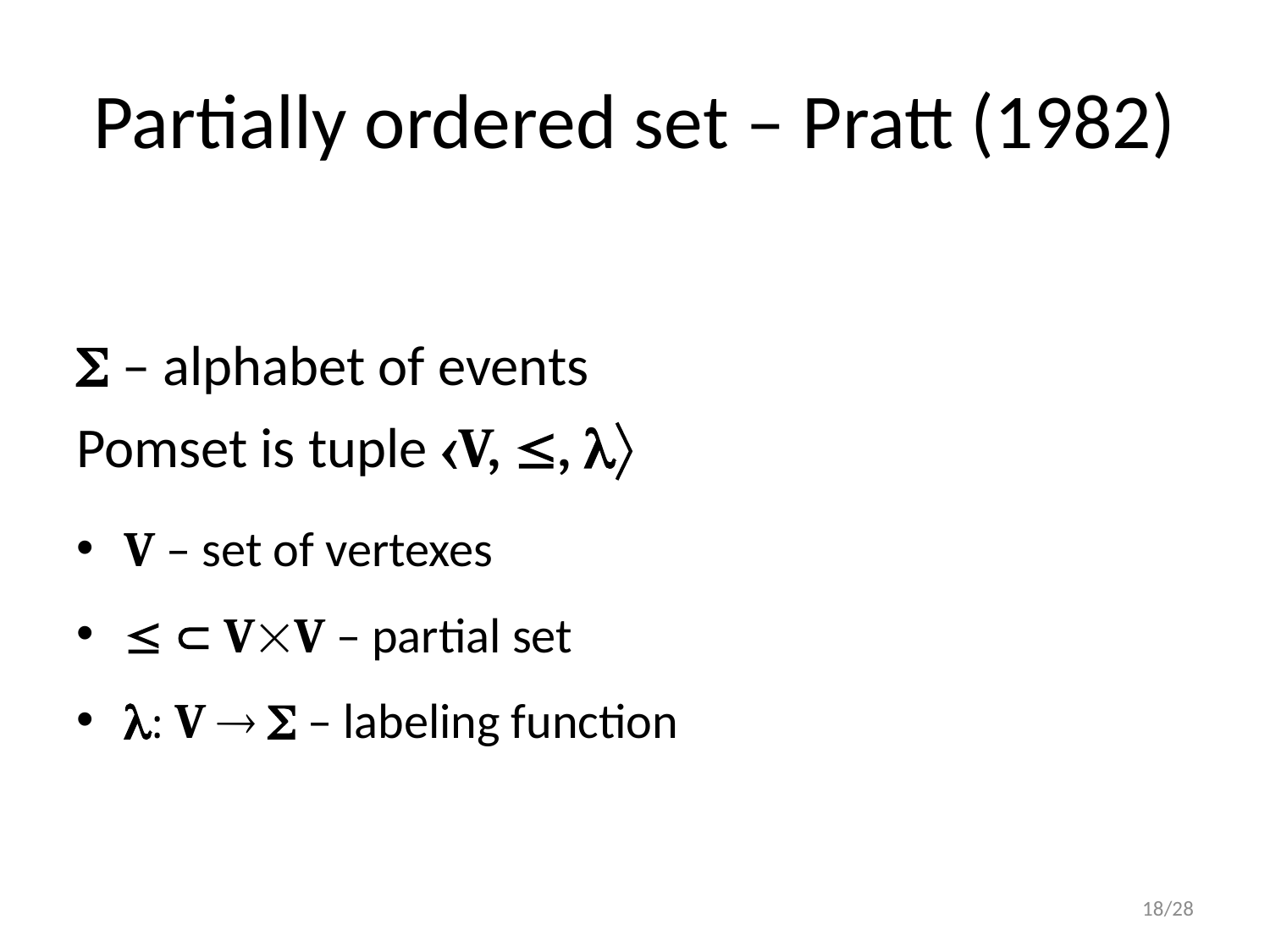

# Partially ordered set – Pratt (1982)
Σ – alphabet of events

Pomset is tuple 〈V, ≤, λ〉

V – set of vertexes

≤ ⊂ V×V – partial set

λ: V → Σ – labeling function
18/28